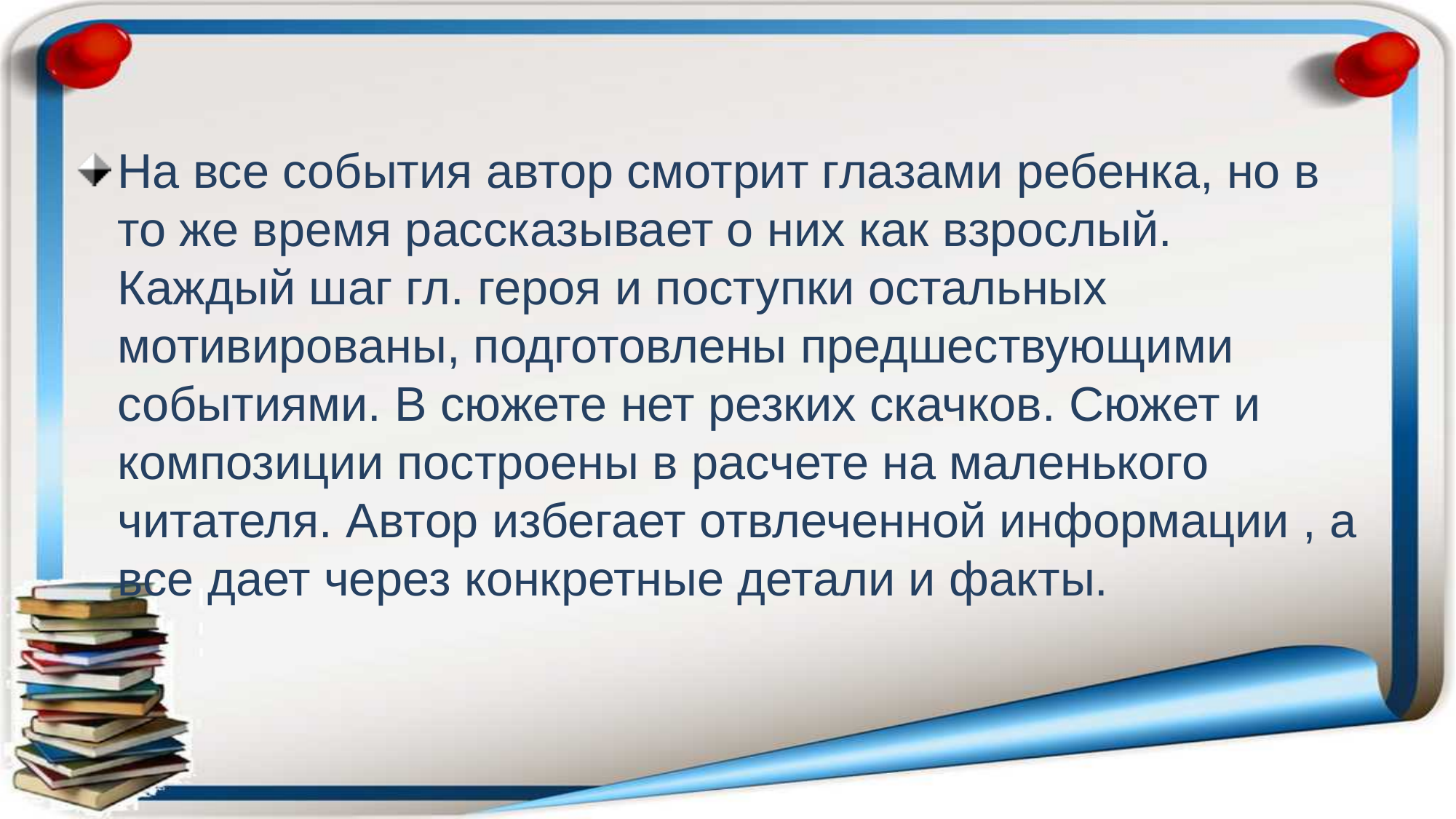

На все события автор смотрит глазами ребенка, но в то же время рассказывает о них как взрослый. Каждый шаг гл. героя и поступки остальных мотивированы, подготовлены предшествующими событиями. В сюжете нет резких скачков. Сюжет и композиции построены в расчете на маленького читателя. Автор избегает отвлеченной информации , а все дает через конкретные детали и факты.